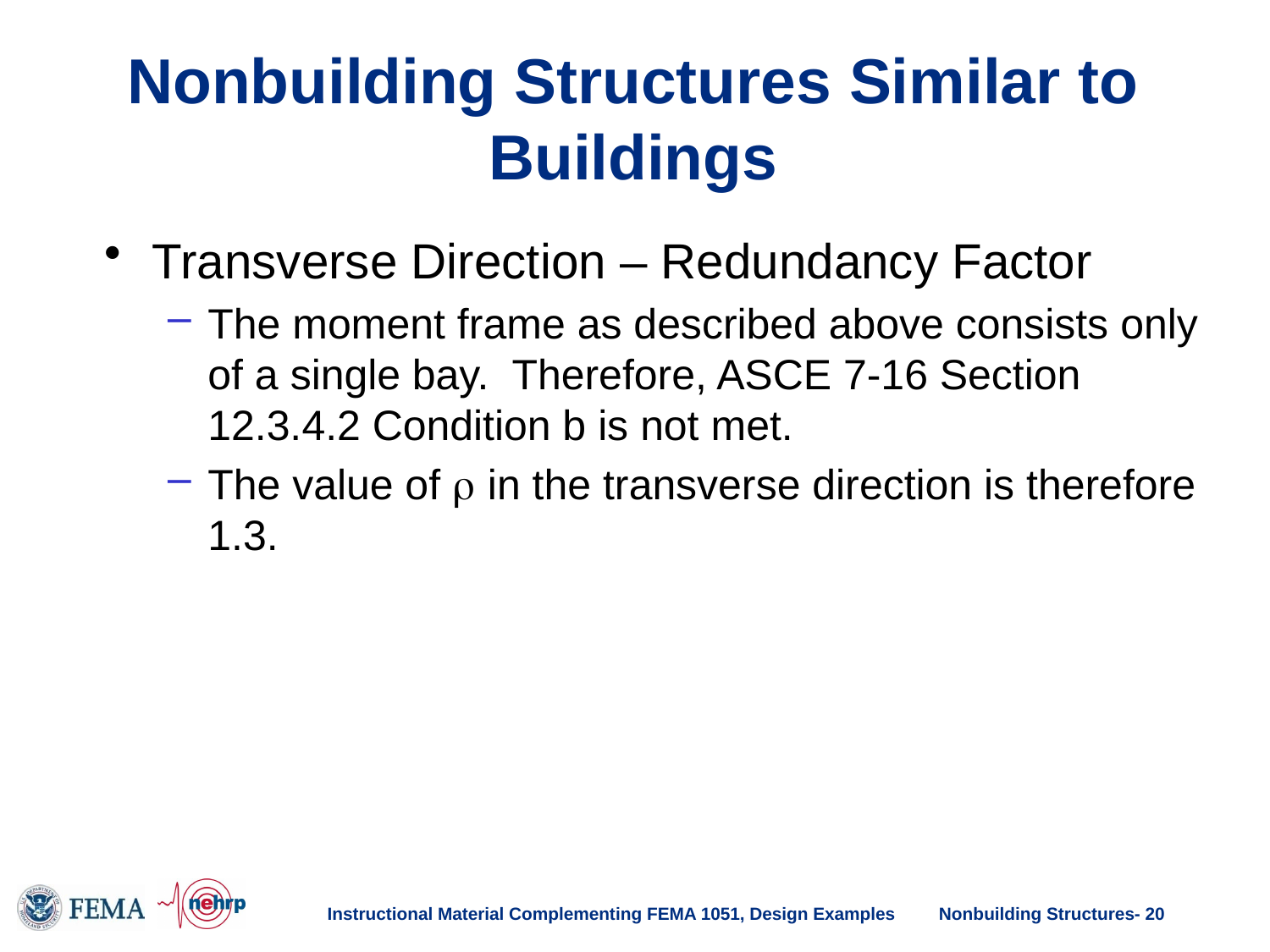

# Nonbuilding Structures Similar to Buildings
Transverse Direction – Redundancy Factor
The moment frame as described above consists only of a single bay.  Therefore, ASCE 7-16 Section 12.3.4.2 Condition b is not met.
The value of ρ in the transverse direction is therefore 1.3.
Instructional Material Complementing FEMA 1051, Design Examples
Nonbuilding Structures- 20